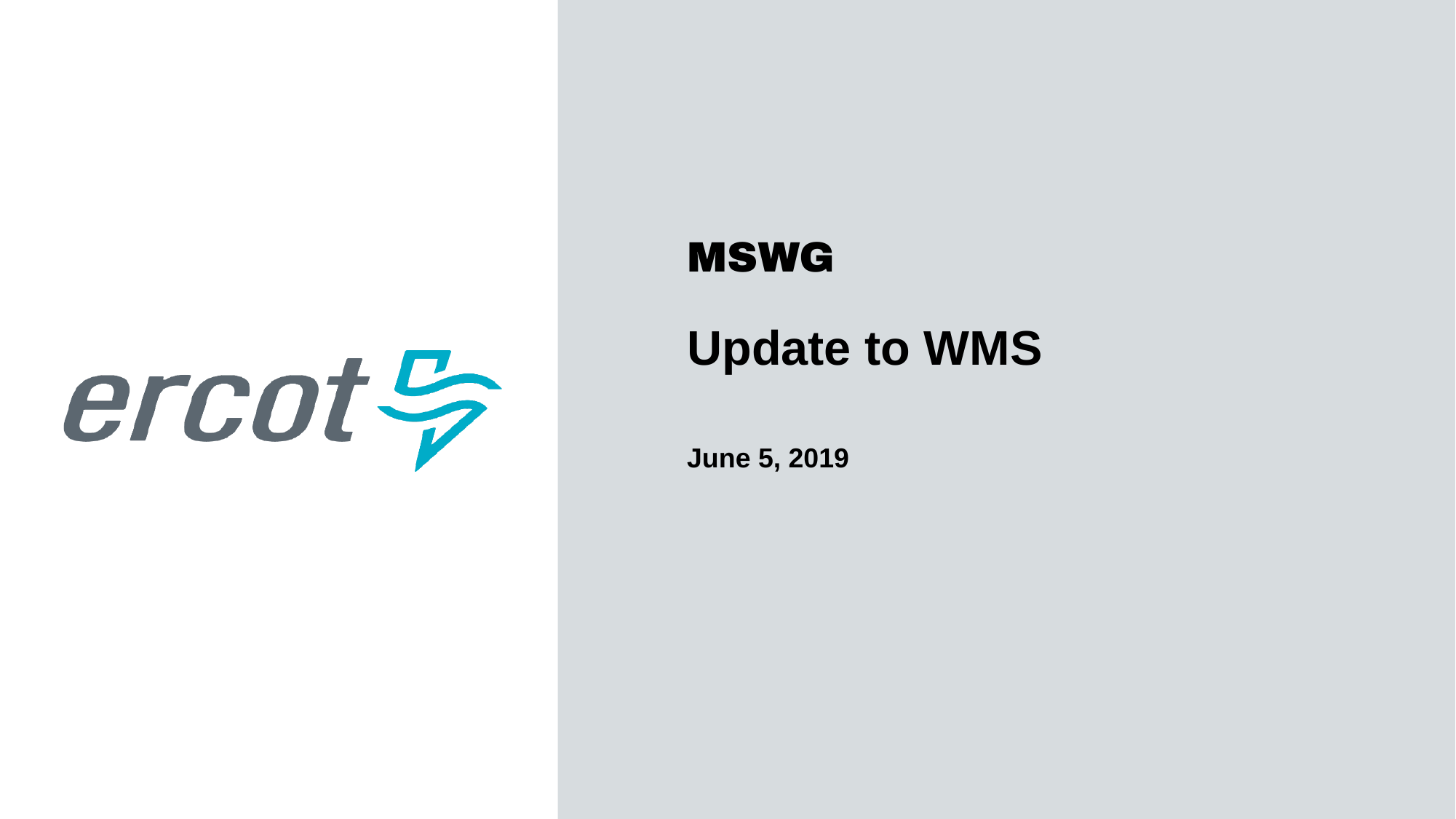

MSWG

Update to WMS

June 5, 2019